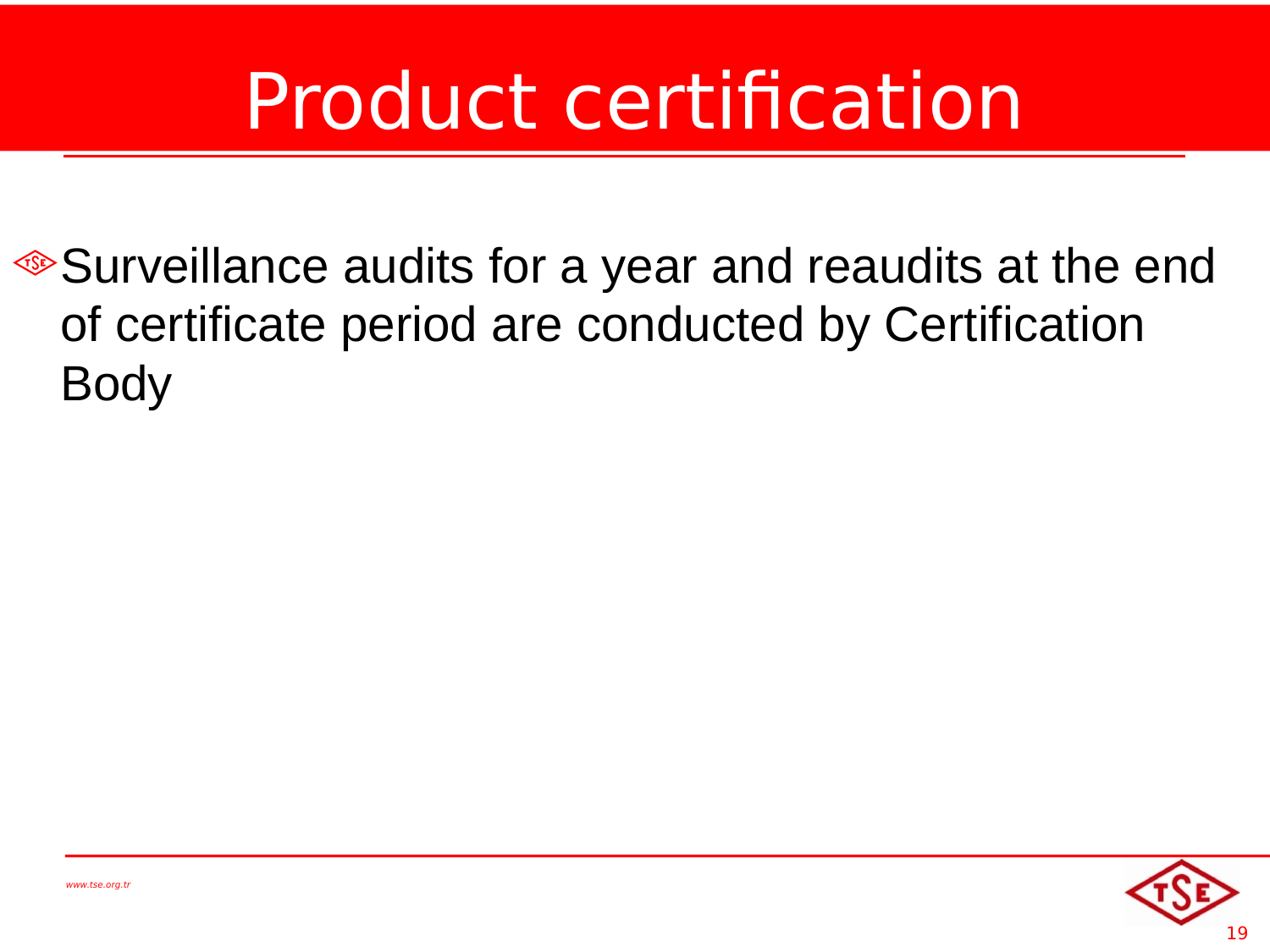

# Product certification
Surveillance audits for a year and reaudits at the end of certificate period are conducted by Certification Body

www.tse.org.tr
19